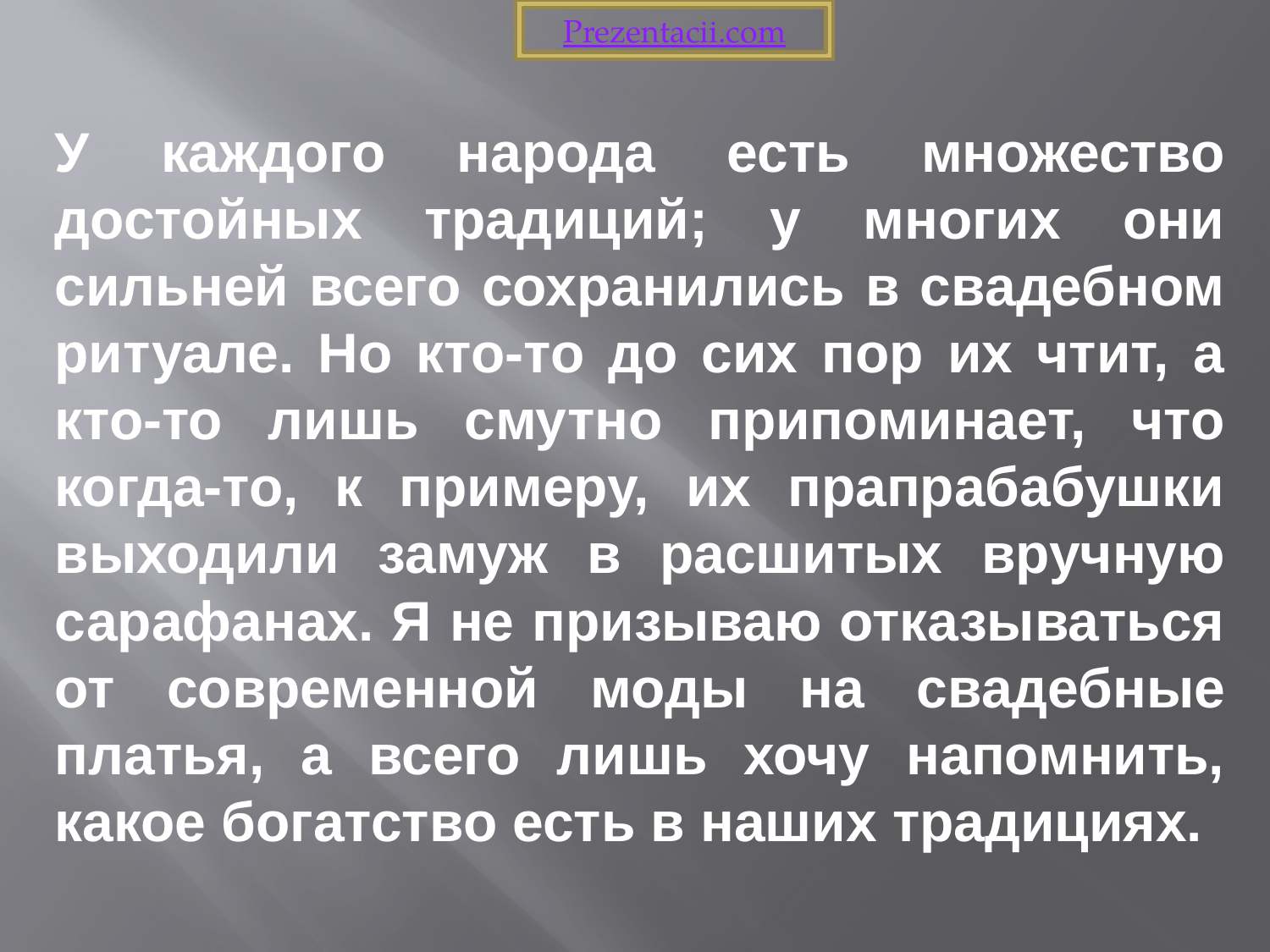

Prezentacii.com

У каждого народа есть множество достойных традиций; у многих они сильней всего сохранились в свадебном ритуале. Но кто-то до сих пор их чтит, а кто-то лишь смутно припоминает, что когда-то, к примеру, их прапрабабушки выходили замуж в расшитых вручную сарафанах. Я не призываю отказываться от современной моды на свадебные платья, а всего лишь хочу напомнить, какое богатство есть в наших традициях.